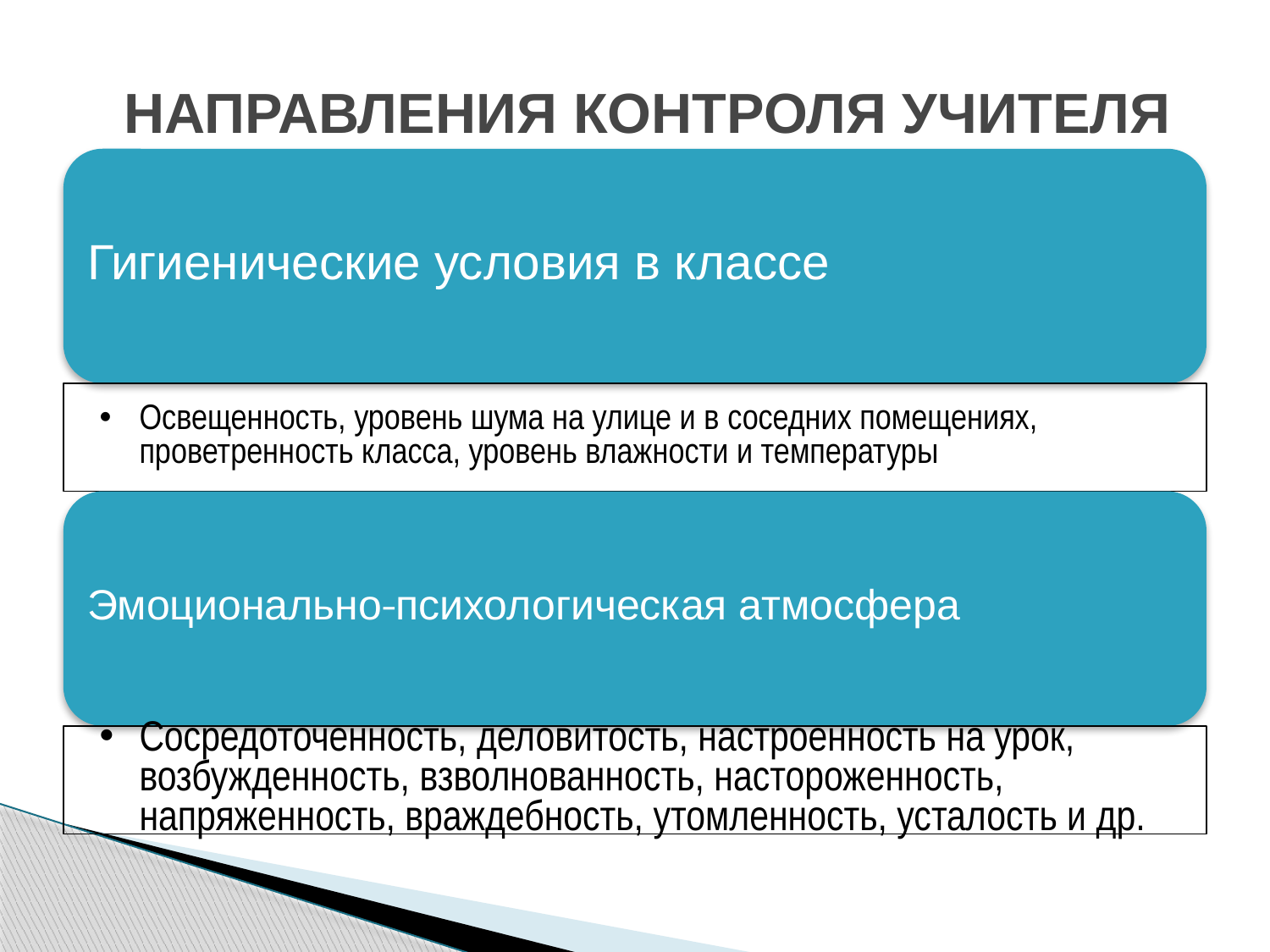

# НАПРАВЛЕНИЯ КОНТРОЛЯ УЧИТЕЛЯ
Гигиенические условия в классе
Освещенность, уровень шума на улице и в соседних помещениях, проветренность класса, уровень влажности и температуры
Эмоционально-психологическая атмосфера
Сосредоточенность, деловитость, настроенность на урок, возбужденность, взволнованность, настороженность, напряженность, враждебность, утомленность, усталость и др.